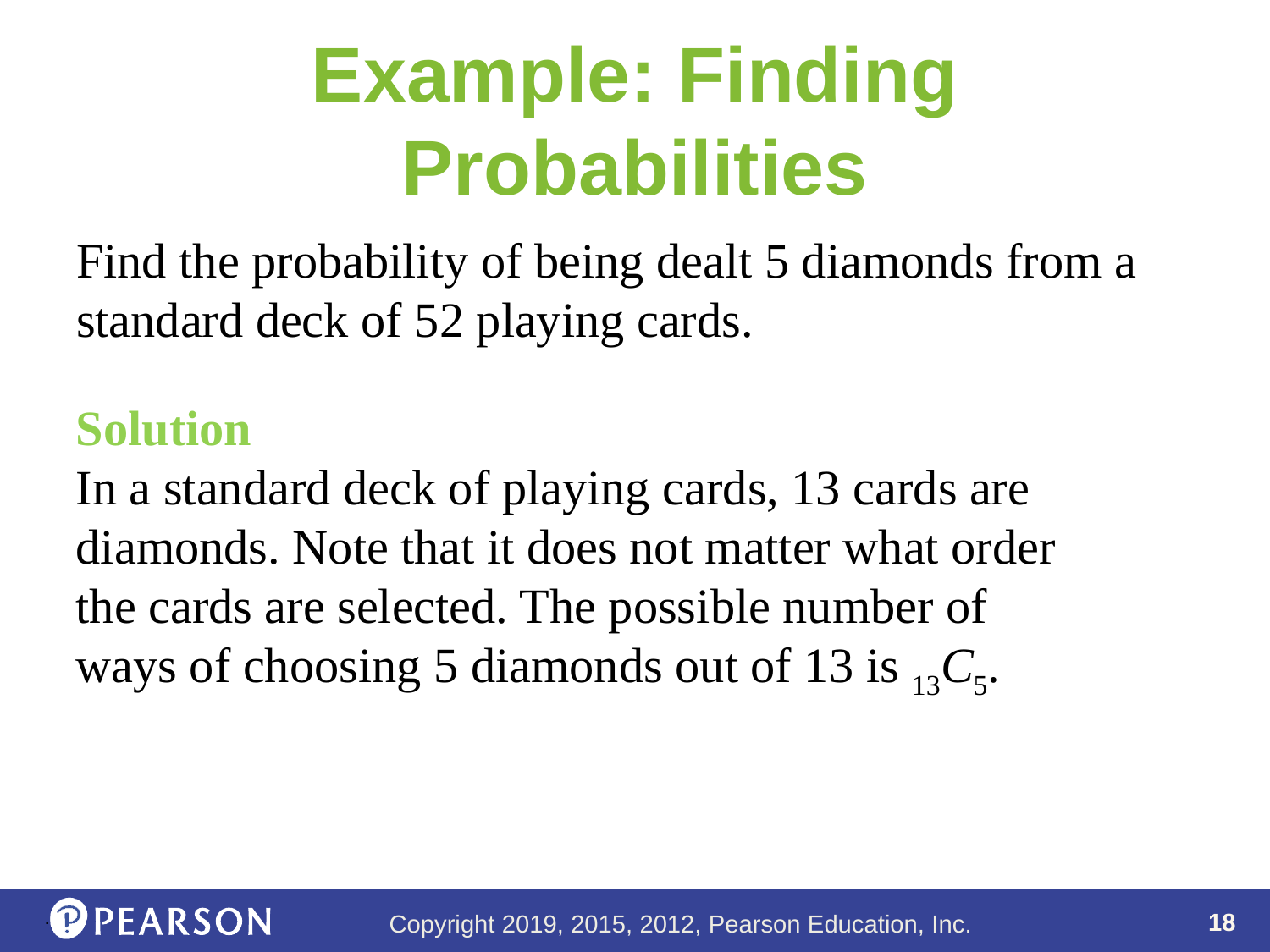

# Example: Finding Probabilities
Find the probability of being dealt 5 diamonds from a standard deck of 52 playing cards.
Solution
In a standard deck of playing cards, 13 cards are diamonds. Note that it does not matter what order the cards are selected. The possible number of ways of choosing 5 diamonds out of 13 is 13C5.
.